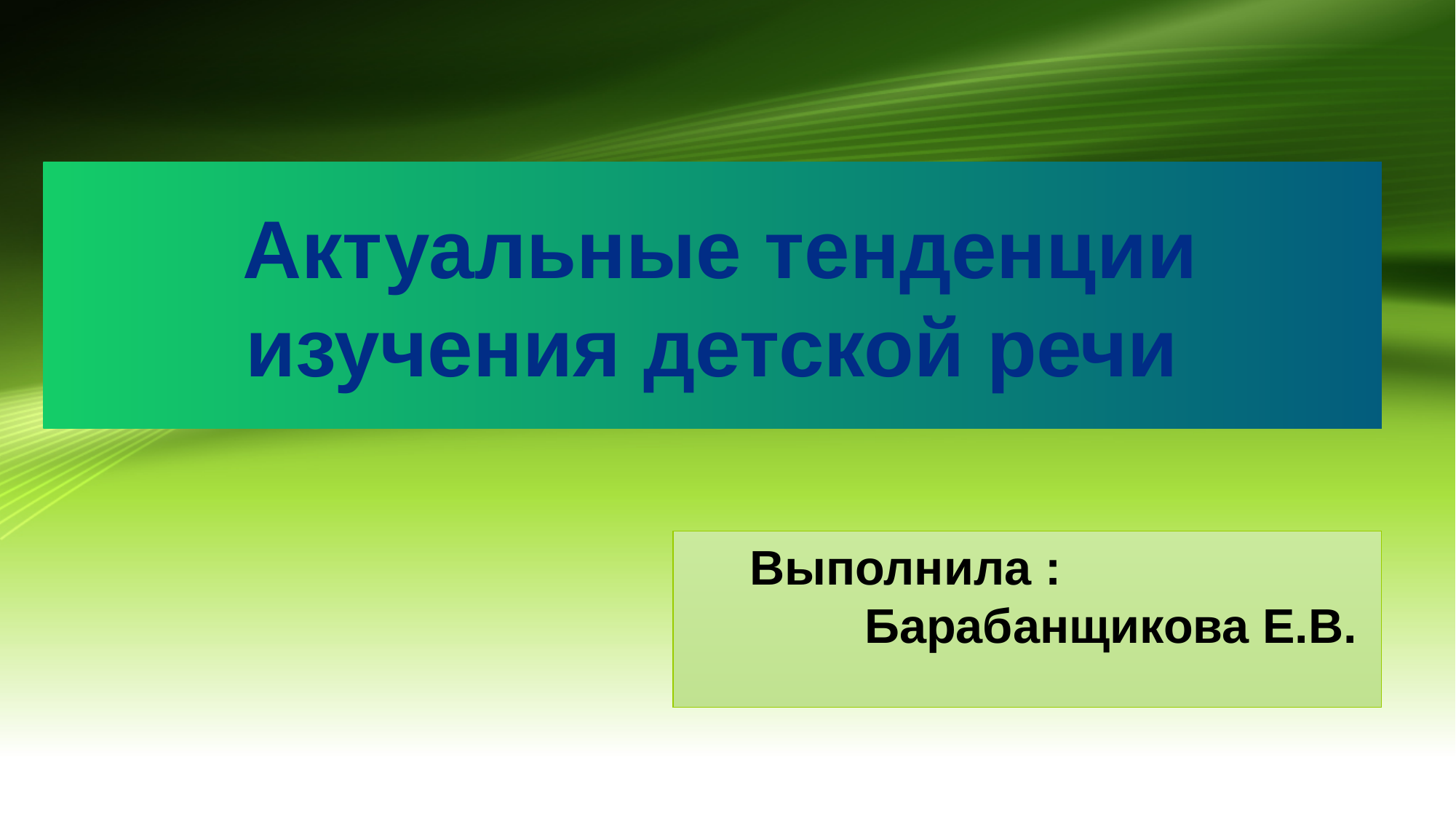

# Актуальные тенденции изучения детской речи
Выполнила :                        Барабанщикова Е.В.